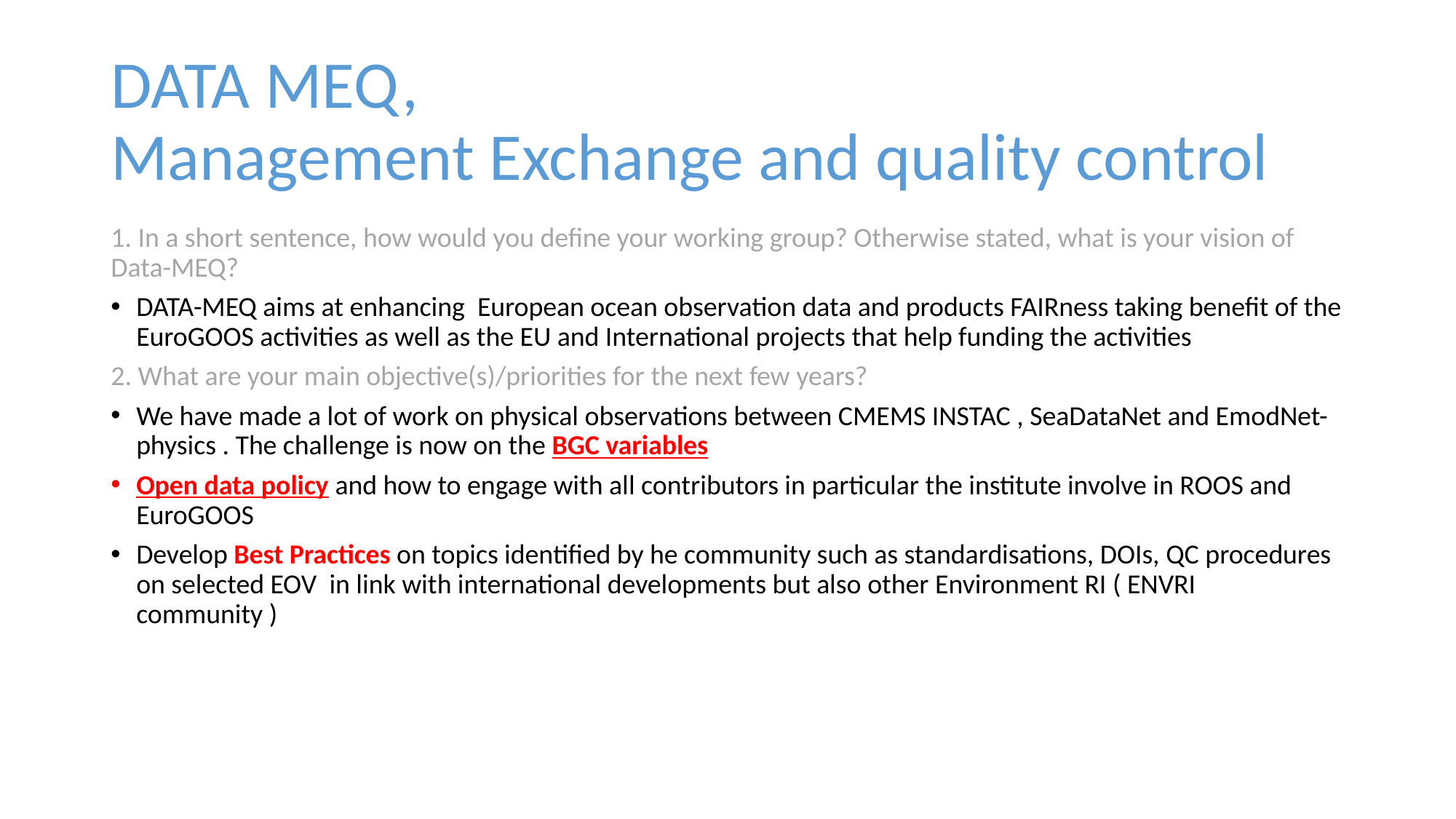

# DATA MEQ, Management Exchange and quality control
1. In a short sentence, how would you define your working group? Otherwise stated, what is your vision of Data-MEQ?
DATA-MEQ aims at enhancing  European ocean observation data and products FAIRness taking benefit of the EuroGOOS activities as well as the EU and International projects that help funding the activities
2. What are your main objective(s)/priorities for the next few years?
We have made a lot of work on physical observations between CMEMS INSTAC , SeaDataNet and EmodNet-physics . The challenge is now on the BGC variables
Open data policy and how to engage with all contributors in particular the institute involve in ROOS and EuroGOOS
Develop Best Practices on topics identified by he community such as standardisations, DOIs, QC procedures on selected EOV  in link with international developments but also other Environment RI ( ENVRI community )